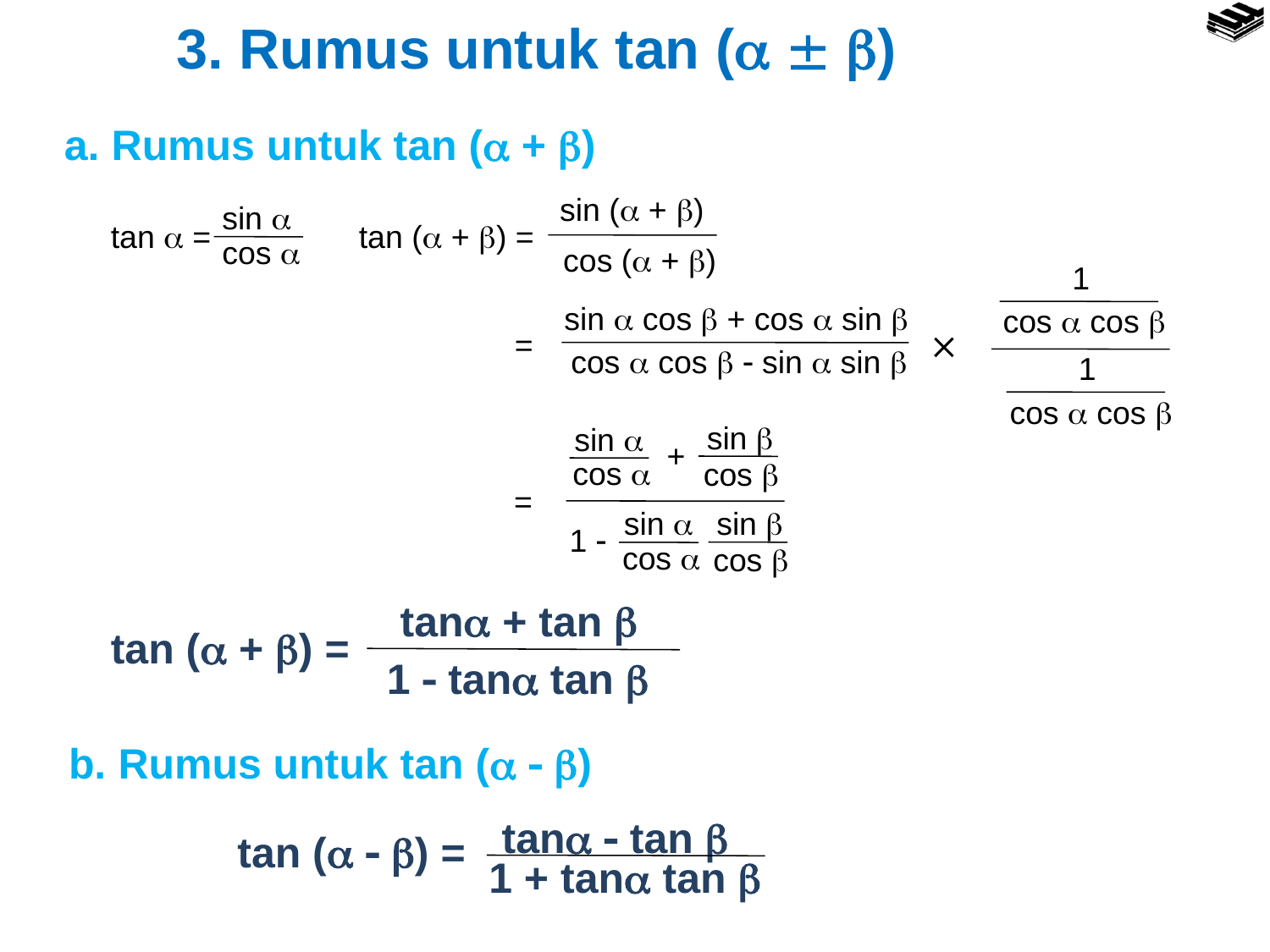

3. Rumus untuk tan (α ± β)
a. Rumus untuk tan (α + β)
sin (α + β)
cos (α + β)
tan (α + β) =
1
cos α cos β
sin α cos β + cos α sin β
cos α cos β − sin α sin β
=
×
1
cos α cos β
sin β
+
cos β
sin α
cos α
=
sin β
cos β
sin α
cos α
1
−
sin α
cos α
tan α =
tanα + tan β
tan (α + β) =
1 − tanα tan β
b. Rumus untuk tan (α − β)
tanα − tan β
1 + tanα tan β
tan (α − β) =
 6